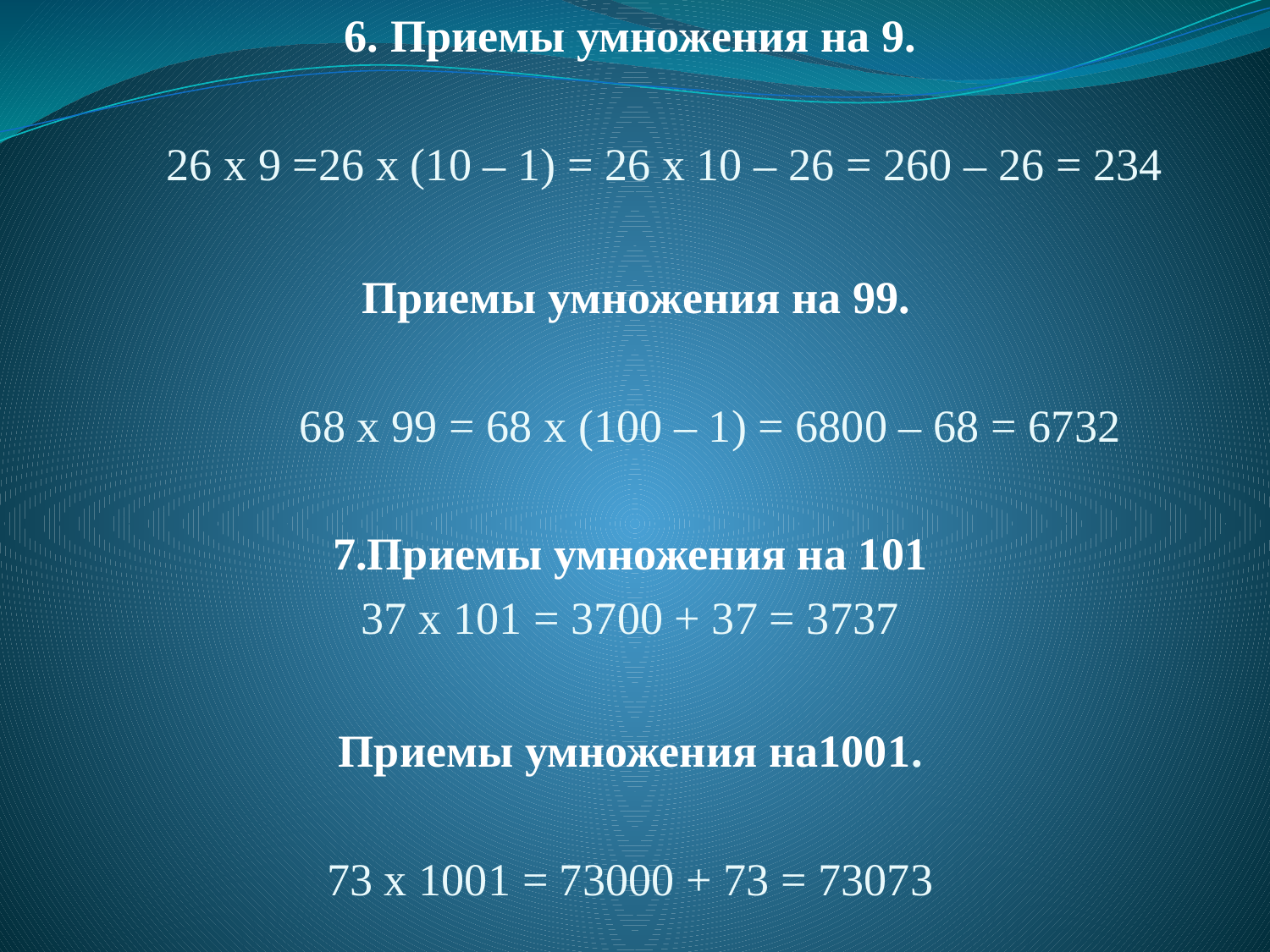

6. Приемы умножения на 9.

      26 х 9 =26 х (10 – 1) = 26 х 10 – 26 = 260 – 26 = 234

 Приемы умножения на 99.

              68 х 99 = 68 х (100 – 1) = 6800 – 68 = 6732

7.Приемы умножения на 101
37 х 101 = 3700 + 37 = 3737

Приемы умножения на1001.

73 х 1001 = 73000 + 73 = 73073